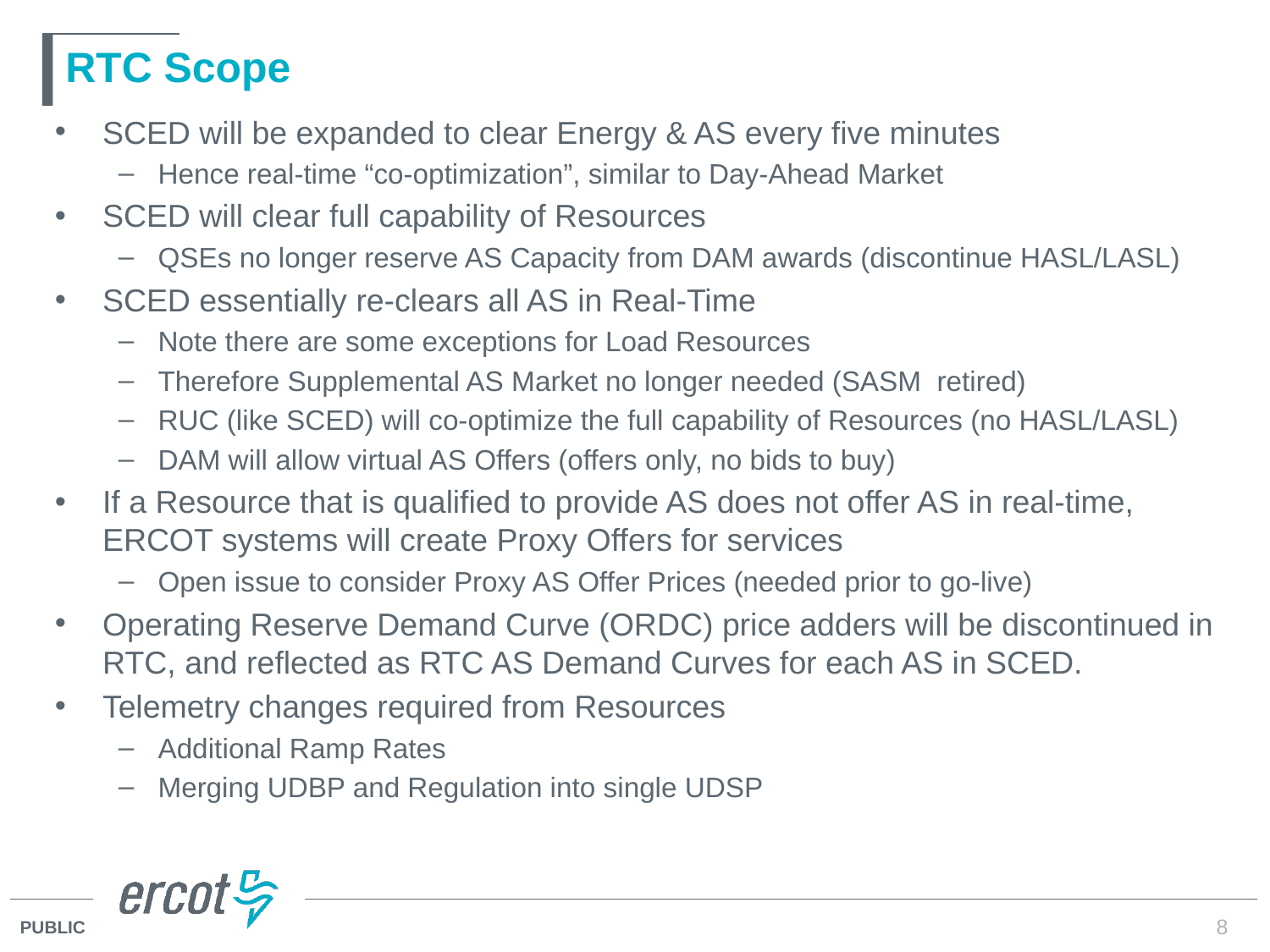

# RTC Scope
SCED will be expanded to clear Energy & AS every five minutes
Hence real-time “co-optimization”, similar to Day-Ahead Market
SCED will clear full capability of Resources
QSEs no longer reserve AS Capacity from DAM awards (discontinue HASL/LASL)
SCED essentially re-clears all AS in Real-Time
Note there are some exceptions for Load Resources
Therefore Supplemental AS Market no longer needed (SASM  retired)
RUC (like SCED) will co-optimize the full capability of Resources (no HASL/LASL)
DAM will allow virtual AS Offers (offers only, no bids to buy)
If a Resource that is qualified to provide AS does not offer AS in real-time, ERCOT systems will create Proxy Offers for services
Open issue to consider Proxy AS Offer Prices (needed prior to go-live)
Operating Reserve Demand Curve (ORDC) price adders will be discontinued in RTC, and reflected as RTC AS Demand Curves for each AS in SCED.
Telemetry changes required from Resources
Additional Ramp Rates
Merging UDBP and Regulation into single UDSP
8